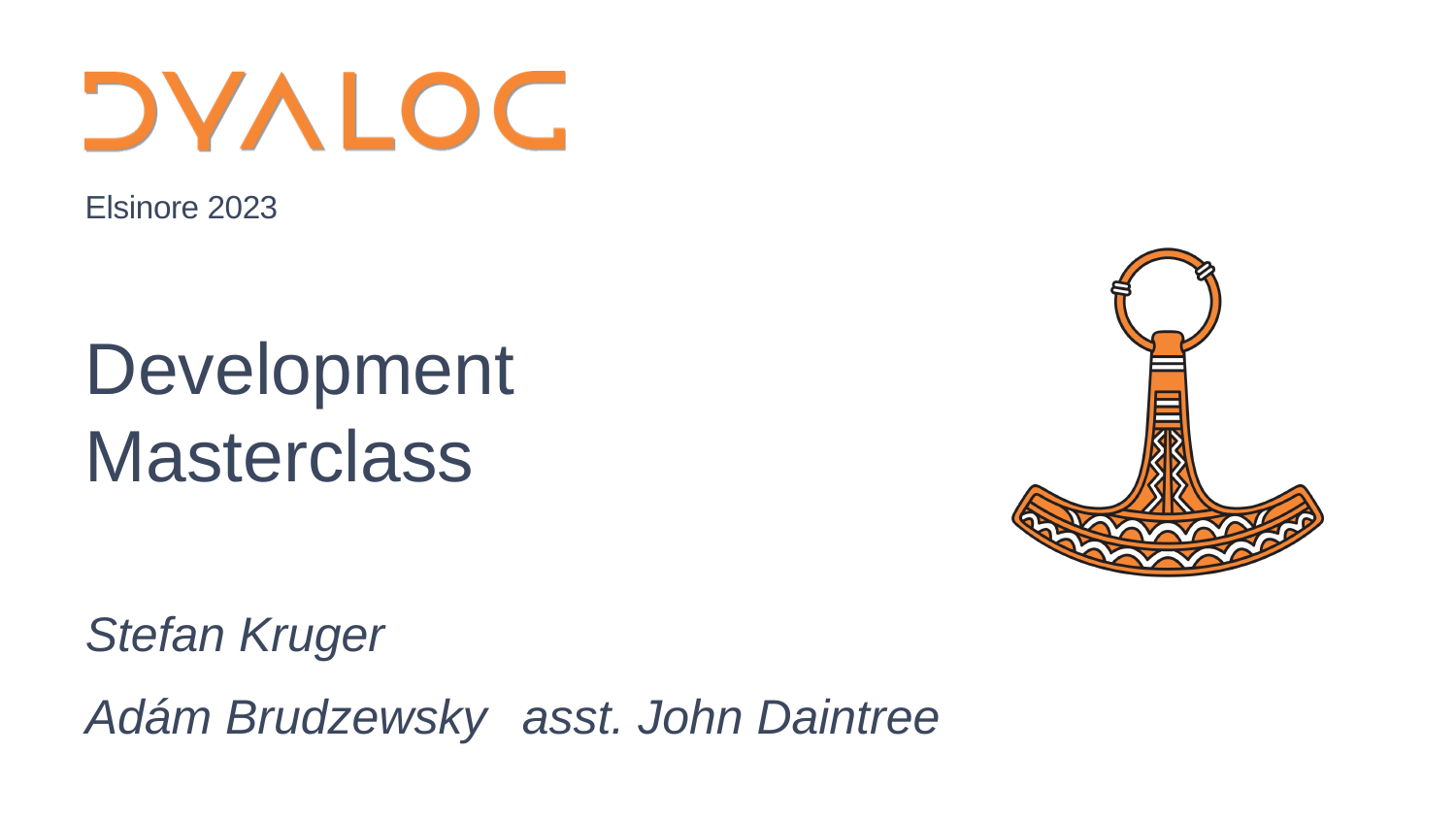

# Development Masterclass
Stefan Kruger
Adám Brudzewsky	asst. John Daintree